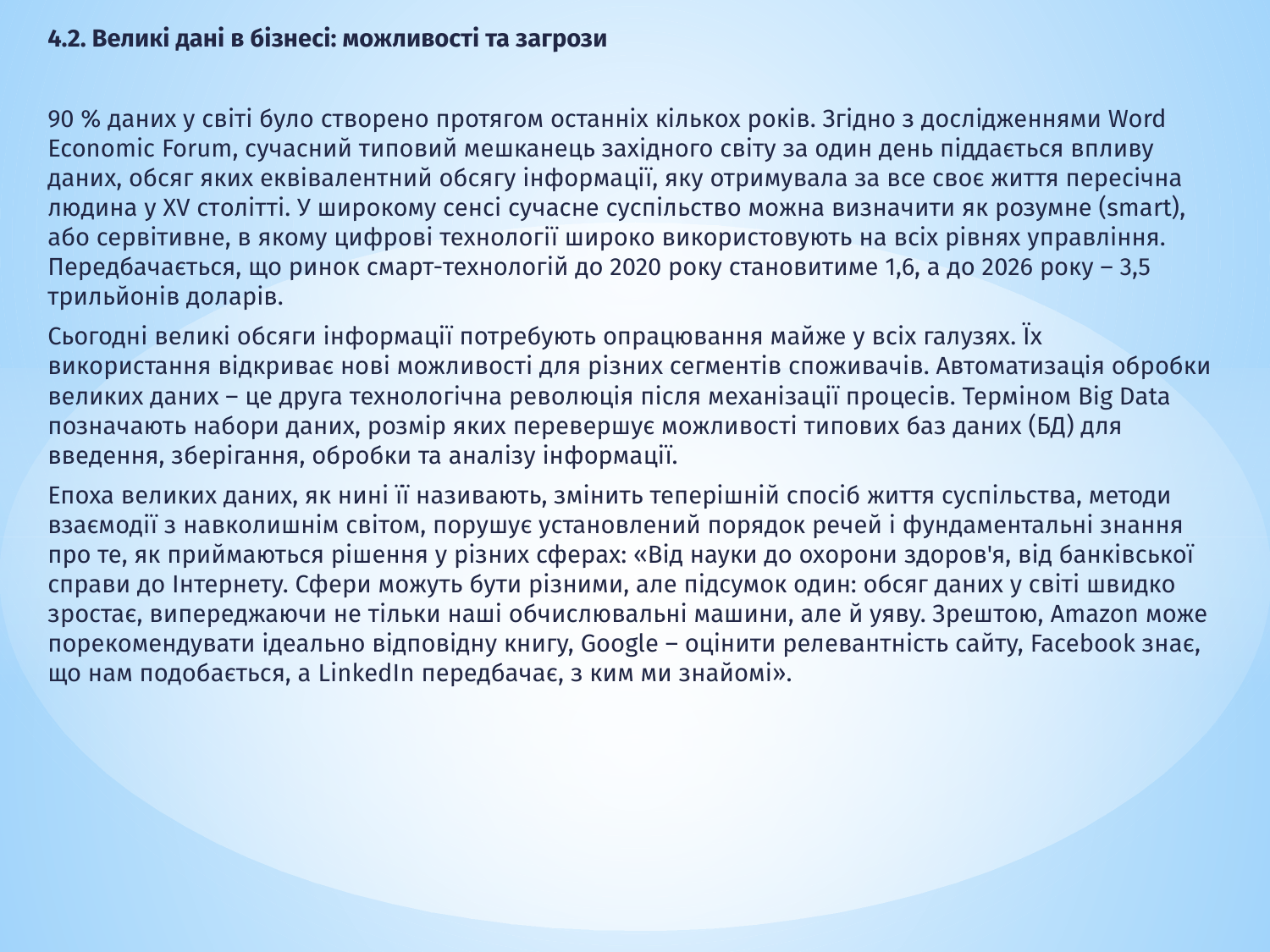

4.2. Великі дані в бізнесі: можливості та загрози

90 % даних у світі було створено протягом останніх кількох років. Згідно з дослідженнями Word Economic Forum, сучасний типовий мешканець західного світу за один день піддається впливу даних, обсяг яких еквівалентний обсягу інформації, яку отримувала за все своє життя пересічна людина у ХV столітті. У широкому сенсі сучасне суспільство можна визначити як розумне (smart), або сервітивне, в якому цифрові технології широко використовують на всіх рівнях управління. Передбачається, що ринок смарт-технологій до 2020 року становитиме 1,6, а до 2026 року – 3,5 трильйонів доларів.
Сьогодні великі обсяги інформації потребують опрацювання майже у всіх галузях. Їх використання відкриває нові можливості для різних сегментів споживачів. Автоматизація обробки великих даних – це друга технологічна революція після механізації процесів. Терміном Big Data позначають набори даних, розмір яких перевершує можливості типових баз даних (БД) для введення, зберігання, обробки та аналізу інформації.
Епоха великих даних, як нині її називають, змінить теперішній спосіб життя суспільства, методи взаємодії з навколишнім світом, порушує установлений порядок речей і фундаментальні знання про те, як приймаються рішення у різних сферах: «Від науки до охорони здоров'я, від банківської справи до Інтернету. Сфери можуть бути різними, але підсумок один: обсяг даних у світі швидко зростає, випереджаючи не тільки наші обчислювальні машини, але й уяву. Зрештою, Amazon може порекомендувати ідеально відповідну книгу, Google – оцінити релевантність сайту, Facebook знає, що нам подобається, а LinkedIn передбачає, з ким ми знайомі».